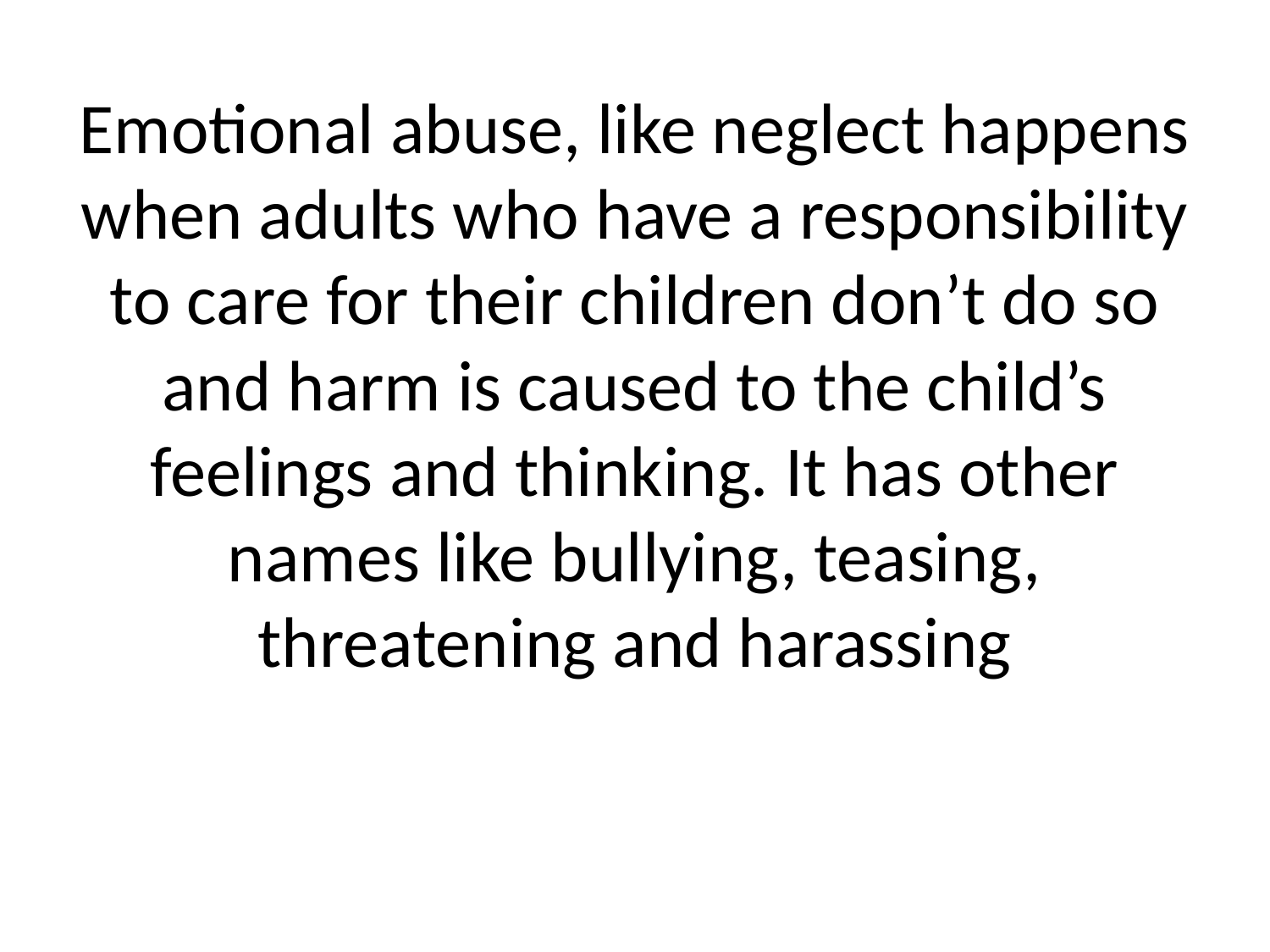

# Emotional abuse, like neglect happens when adults who have a responsibility to care for their children don’t do so and harm is caused to the child’s feelings and thinking. It has other names like bullying, teasing, threatening and harassing